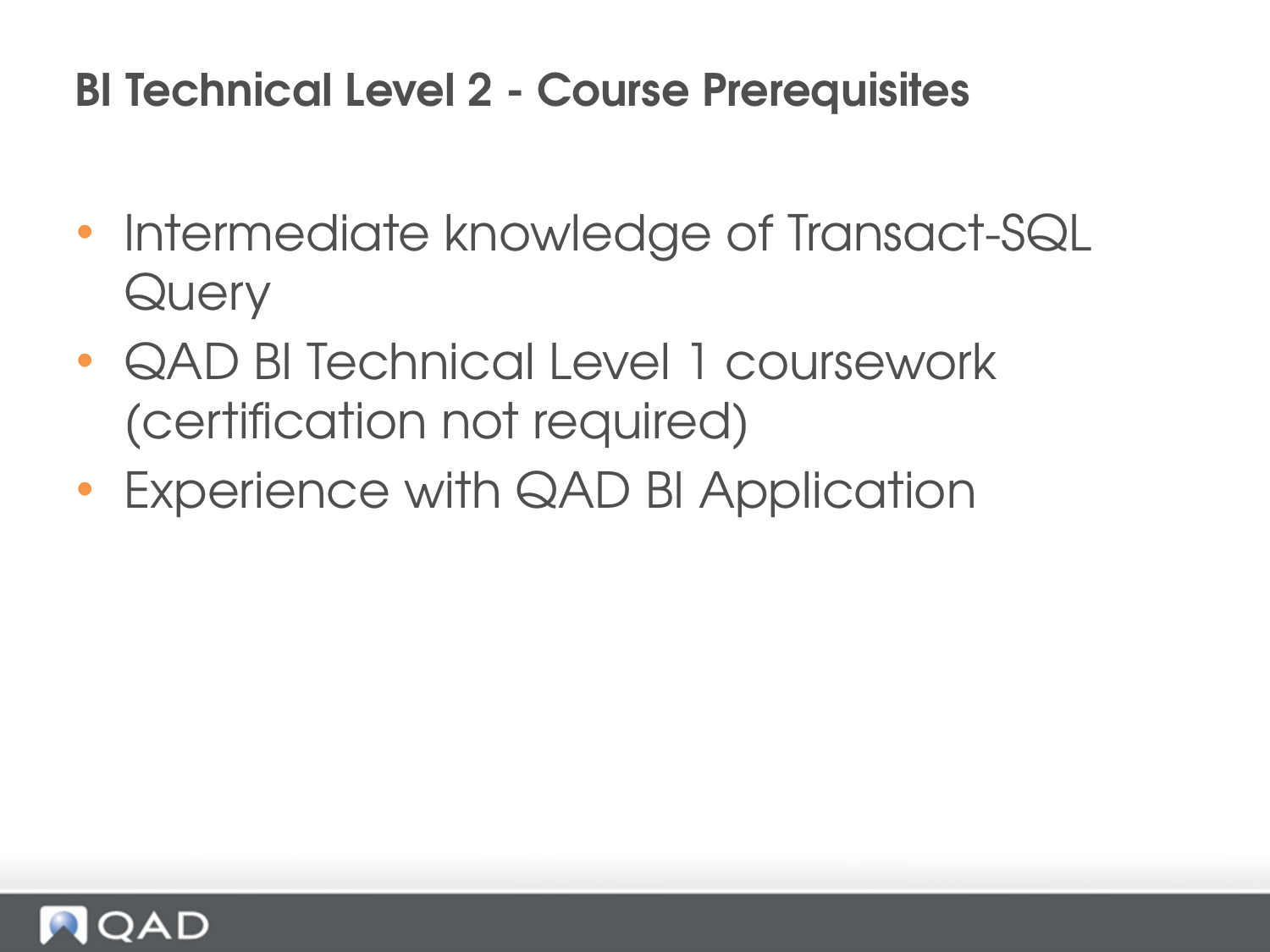

# BI Technical Level 2 - Course Prerequisites
Intermediate knowledge of Transact-SQL Query
QAD BI Technical Level 1 coursework (certification not required)
Experience with QAD BI Application